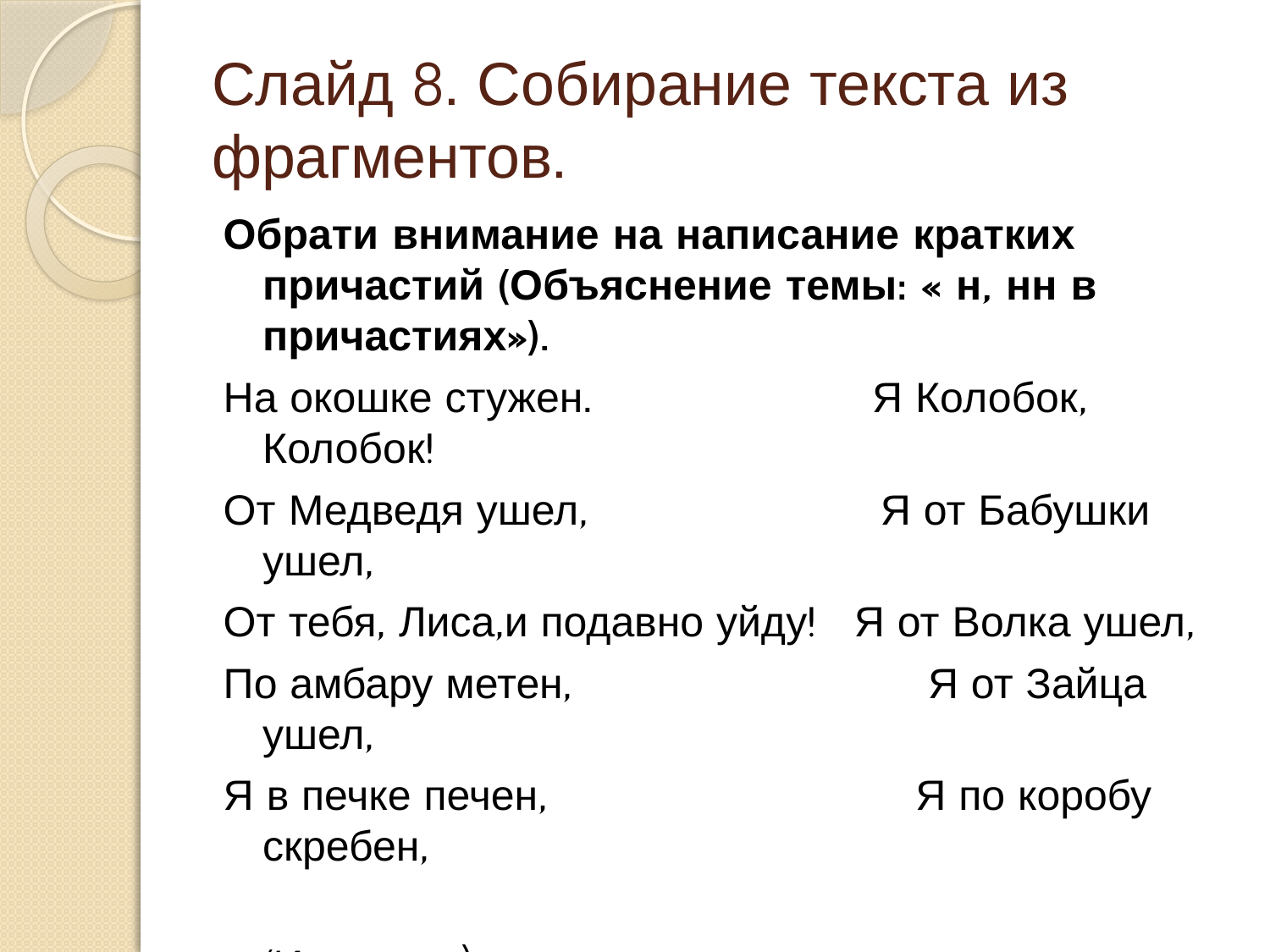

# Слайд 8. Собирание текста из фрагментов.
Обрати внимание на написание кратких причастий (Объяснение темы: « н, нн в причастиях»).
На окошке стужен.                      Я Колобок, Колобок!
От Медведя ушел,                       Я от Бабушки ушел,
От тебя, Лиса,и подавно уйду!   Я от Волка ушел,
По амбару метен,                            Я от Зайца ушел,
Я в печке печен,                             Я по коробу скребен,
                                                                           (Из сказки)